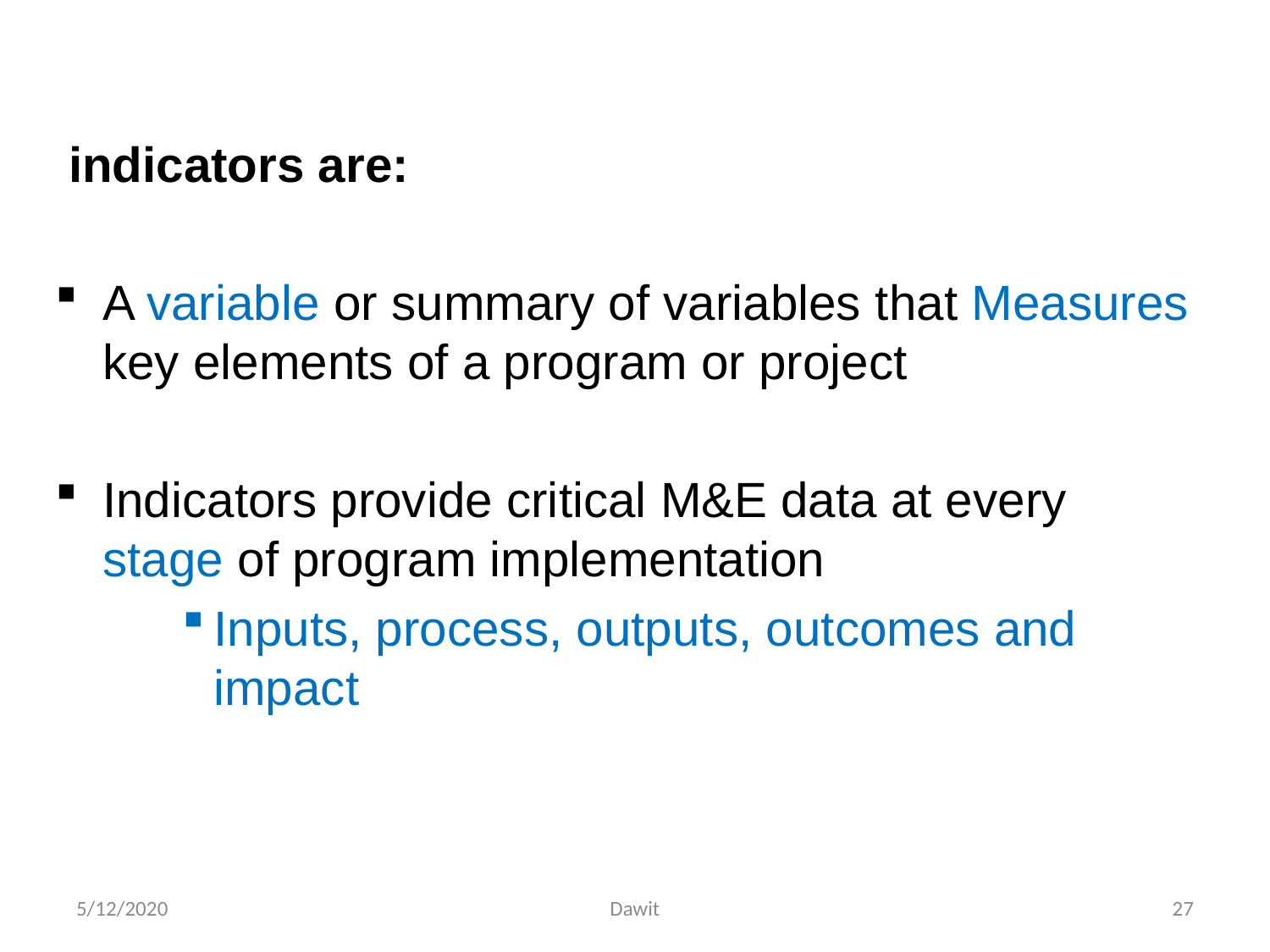

indicators are:

A variable or summary of variables that Measures key elements of a program or project

Indicators provide critical M&E data at every stage of program implementation
Inputs, process, outputs, outcomes and impact

5/12/2020
Dawit
27